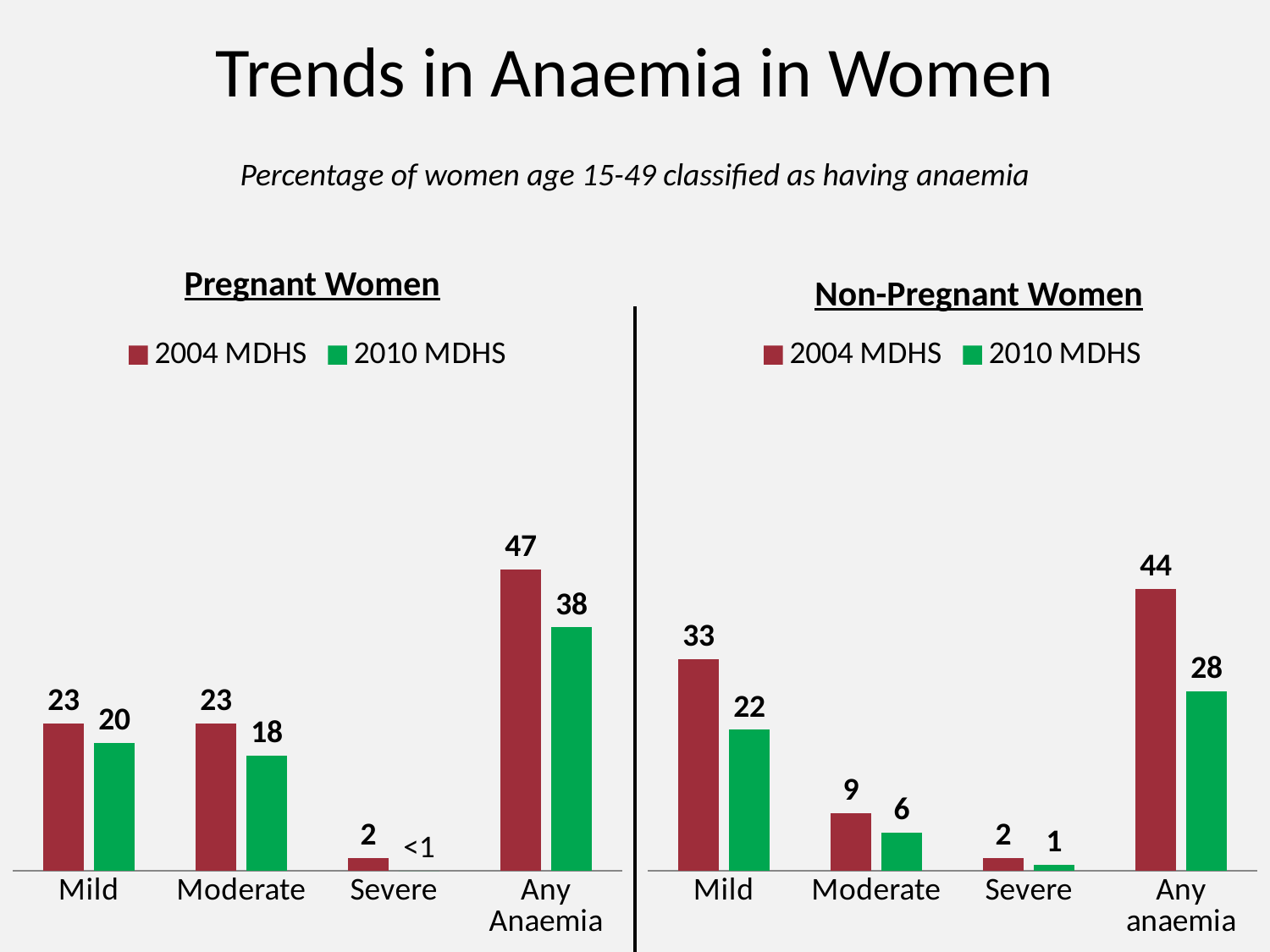

# Trends in Anaemia in Women
Percentage of women age 15-49 classified as having anaemia
Pregnant Women
Non-Pregnant Women

### Chart

| Category | 2004 MDHS | 2010 MDHS |
|---|---|---|
| Mild | 23.0 | 20.0 |
| Moderate | 23.0 | 18.0 |
| Severe | 2.0 | 0.0 |
| Any Anaemia | 47.0 | 38.0 |

### Chart

| Category | 2004 MDHS | 2010 MDHS |
|---|---|---|
| Mild | 33.0 | 22.0 |
| Moderate | 9.0 | 6.0 |
| Severe | 2.0 | 1.0 |
| Any anaemia | 44.0 | 28.0 |